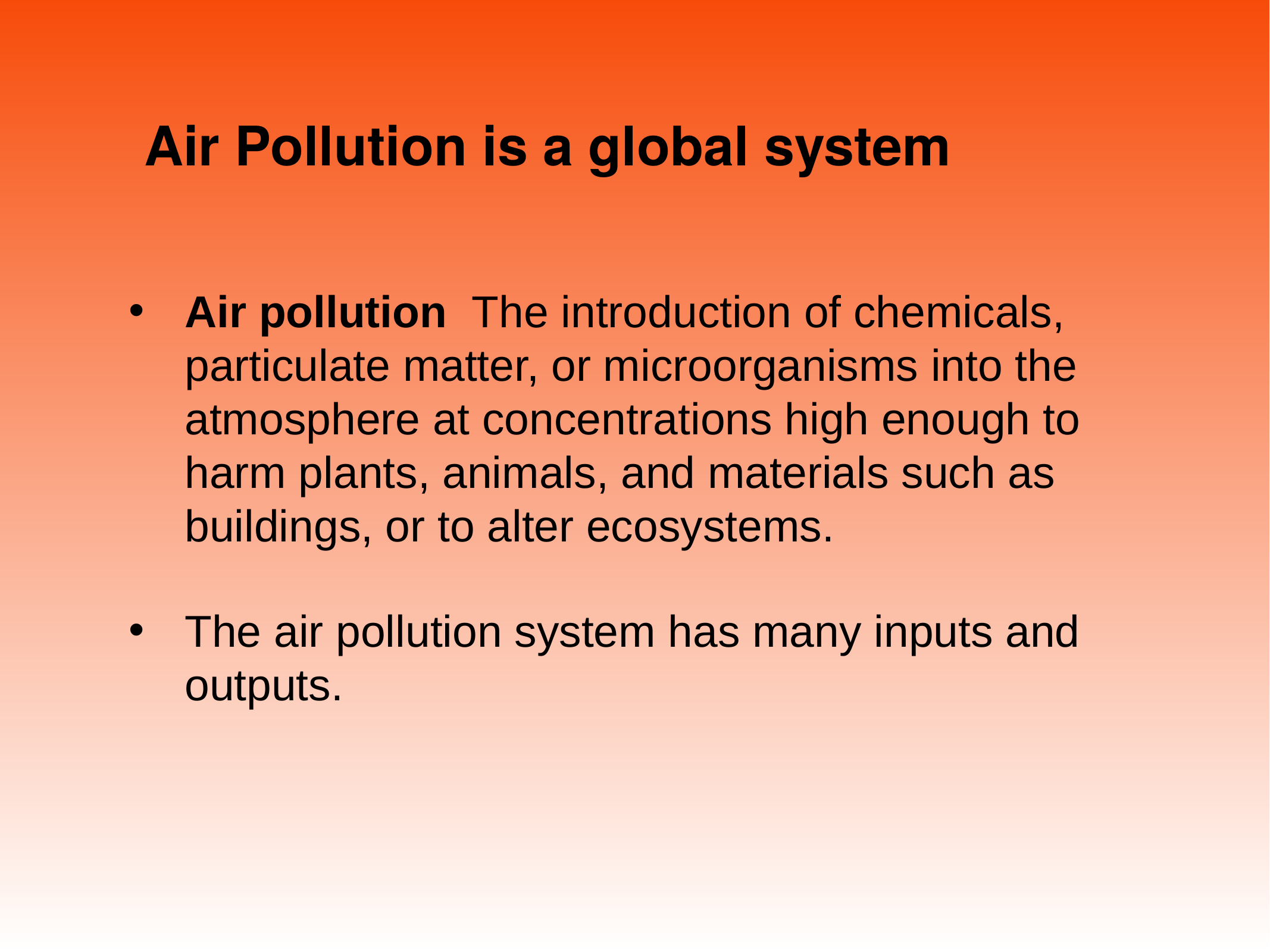

# Air Pollution is a global system
Air pollution  The introduction of chemicals, particulate matter, or microorganisms into the atmosphere at concentrations high enough to harm plants, animals, and materials such as buildings, or to alter ecosystems.
The air pollution system has many inputs and outputs.